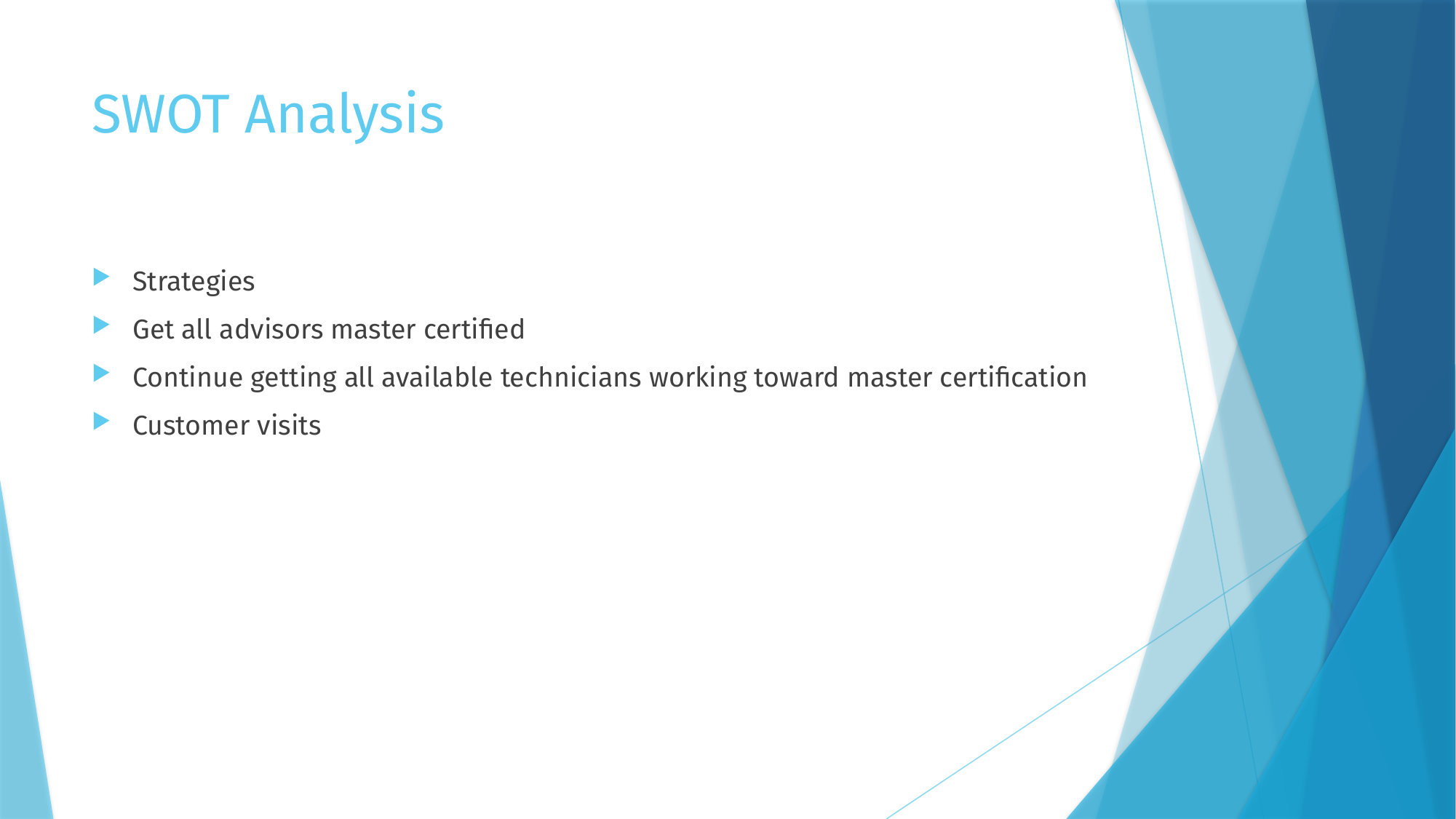

# SWOT Analysis
Strategies
Get all advisors master certified
Continue getting all available technicians working toward master certification
Customer visits